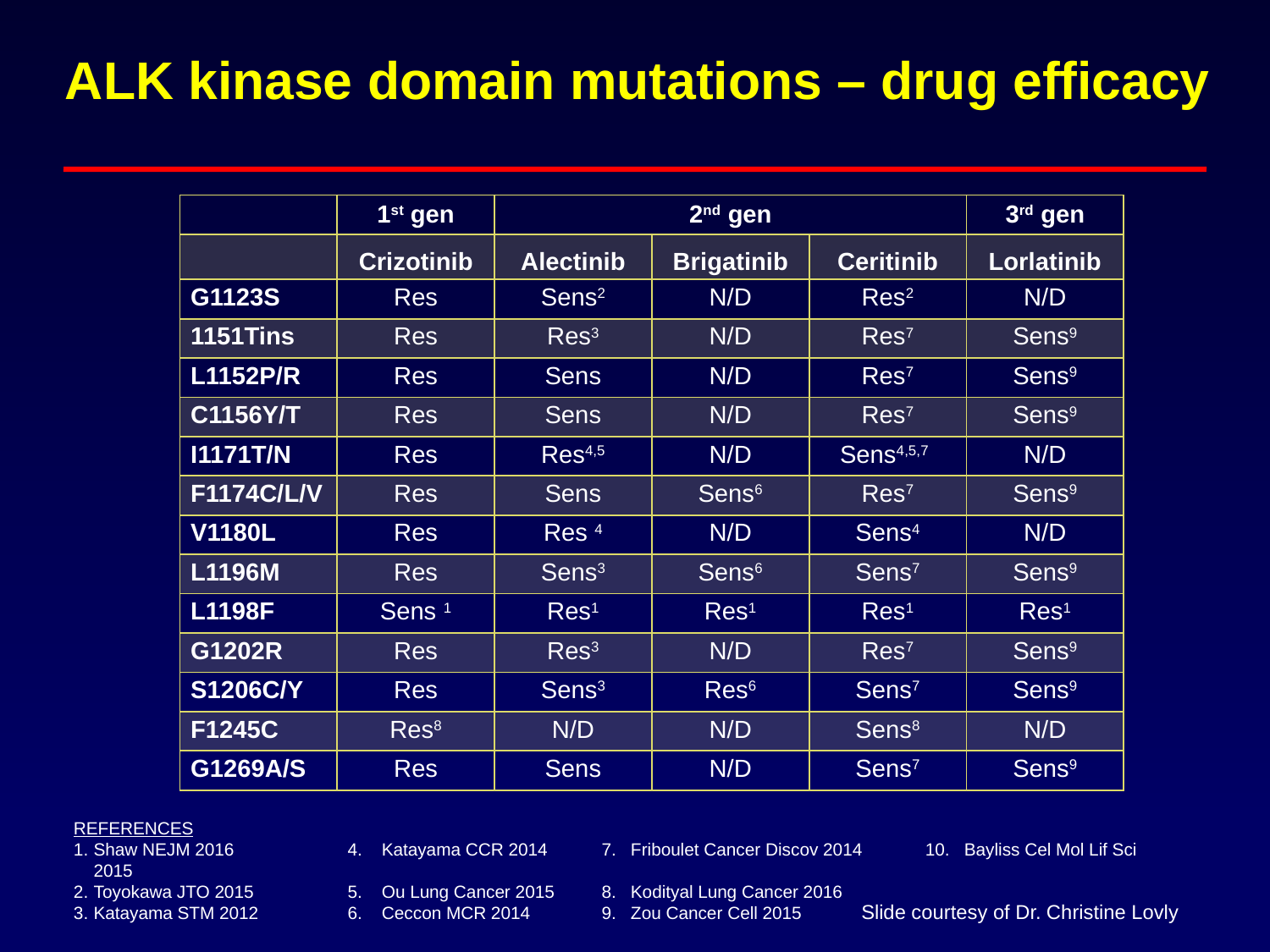

ALK kinase domain mutations – drug efficacy

|  | 1st gen | 2nd gen |  |  | 3rd gen |
| --- | --- | --- | --- | --- | --- |
|  | Crizotinib | Alectinib | Brigatinib | Ceritinib | Lorlatinib |
| G1123S | Res | Sens2 | N/D | Res2 | N/D |
| 1151Tins | Res | Res3 | N/D | Res7 | Sens9 |
| L1152P/R | Res | Sens | N/D | Res7 | Sens9 |
| C1156Y/T | Res | Sens | N/D | Res7 | Sens9 |
| I1171T/N | Res | Res4,5 | N/D | Sens4,5,7 | N/D |
| F1174C/L/V | Res | Sens | Sens6 | Res7 | Sens9 |
| V1180L | Res | Res 4 | N/D | Sens4 | N/D |
| L1196M | Res | Sens3 | Sens6 | Sens7 | Sens9 |
| L1198F | Sens 1 | Res1 | Res1 | Res1 | Res1 |
| G1202R | Res | Res3 | N/D | Res7 | Sens9 |
| S1206C/Y | Res | Sens3 | Res6 | Sens7 | Sens9 |
| F1245C | Res8 | N/D | N/D | Sens8 | N/D |
| G1269A/S | Res | Sens | N/D | Sens7 | Sens9 |
REFERENCES
Shaw NEJM 2016	4.    Katayama CCR 2014	7.   Friboulet Cancer Discov 2014             10.   Bayliss Cel Mol Lif Sci 2015
Toyokawa JTO 2015	5.    Ou Lung Cancer 2015	8.   Kodityal Lung Cancer 2016
Katayama STM 2012	6.    Ceccon MCR 2014	9.   Zou Cancer Cell 2015

Slide courtesy of Dr. Christine Lovly